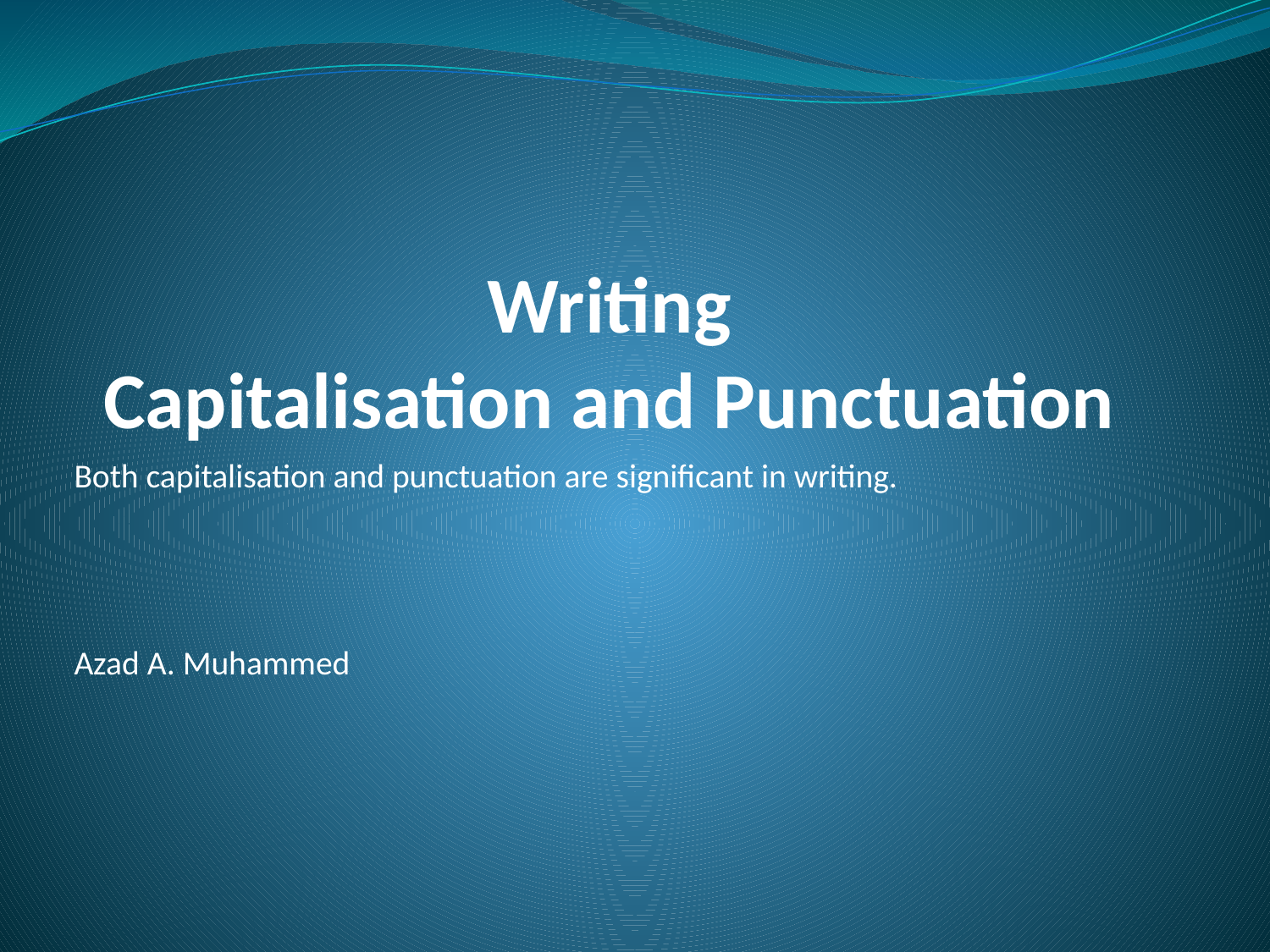

# Writing Capitalisation and Punctuation
Both capitalisation and punctuation are significant in writing.

Azad A. Muhammed